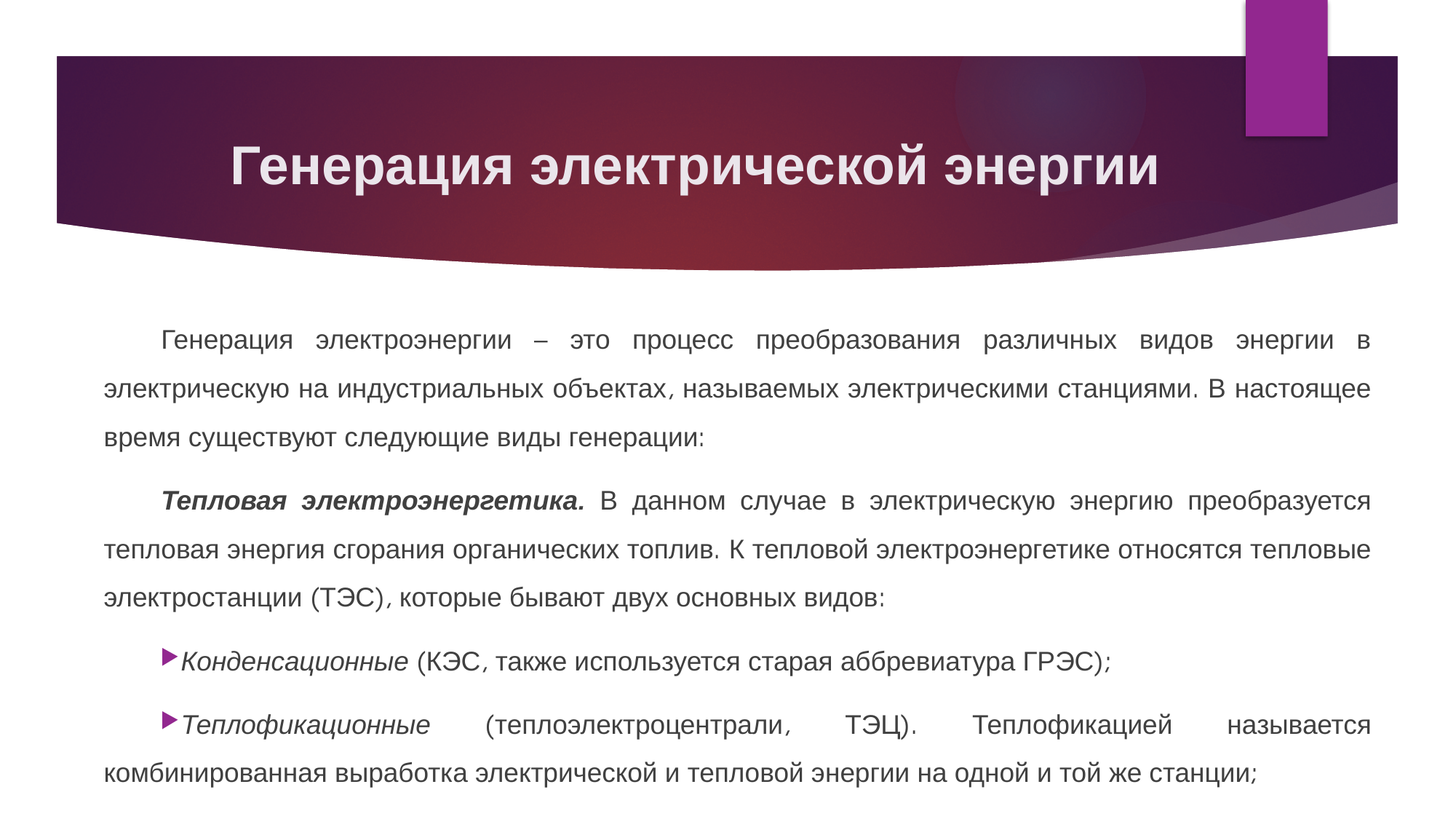

# Генерация электрической энергии
Генерация электроэнергии – это процесс преобразования различных видов энергии в электрическую на индустриальных объектах, называемых электрическими станциями. В настоящее время существуют следующие виды генерации:
Тепловая электроэнергетика. В данном случае в электрическую энергию преобразуется тепловая энергия сгорания органических топлив. К тепловой электроэнергетике относятся тепловые электростанции (ТЭС), которые бывают двух основных видов:
Конденсационные (КЭС, также используется старая аббревиатура ГРЭС);
Теплофикационные (теплоэлектроцентрали, ТЭЦ). Теплофикацией называется комбинированная выработка электрической и тепловой энергии на одной и той же станции;